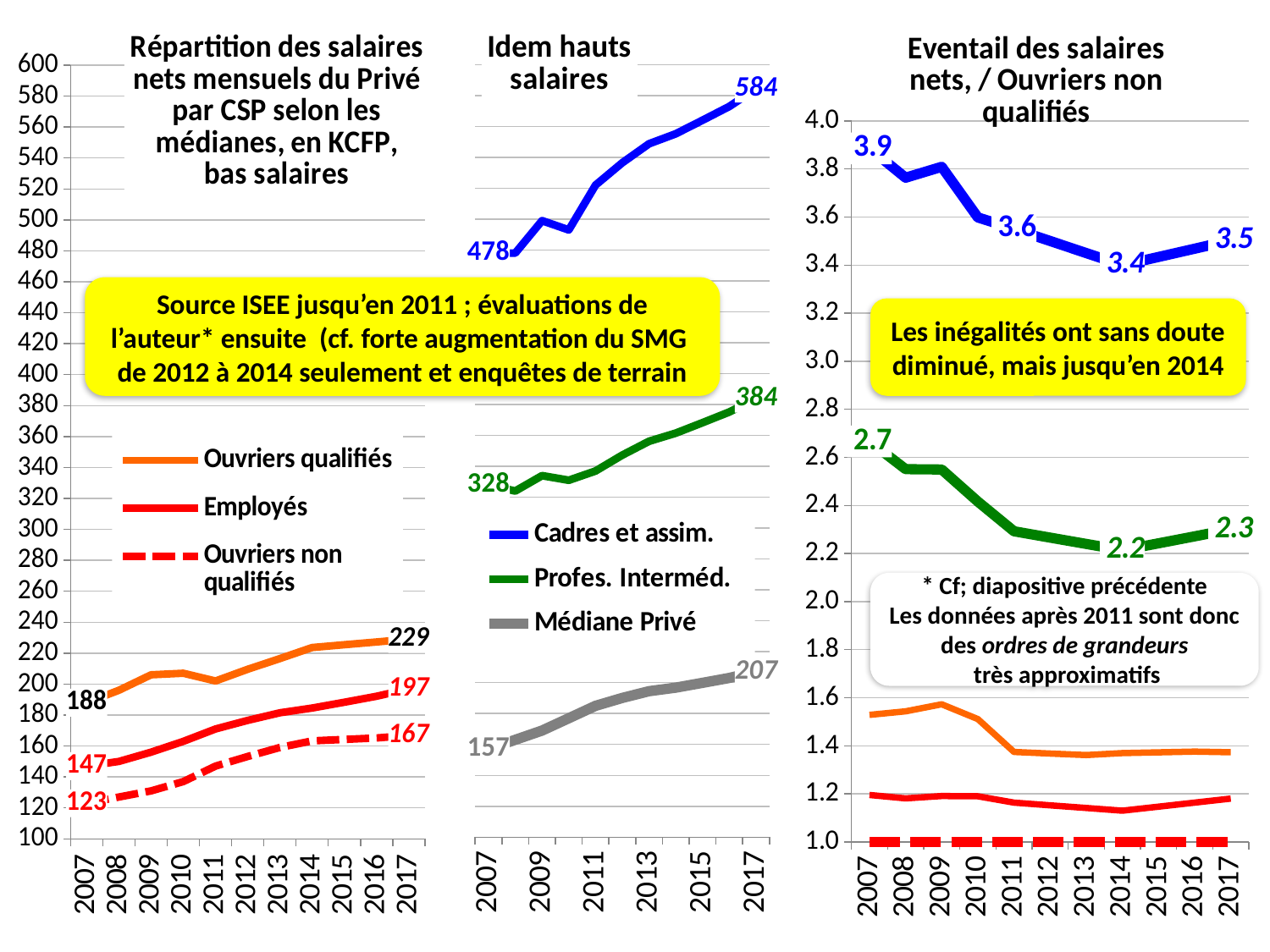

### Chart: Répartition des salaires nets mensuels du Privé par CSP selon les médianes, en KCFP,
bas salaires

| Category | Ouvriers qualifiés | Employés | Ouvriers non qualifiés |
|---|---|---|---|
| 2007.0 | 188.0 | 147.0 | 123.0 |
| 2008.0 | 196.0 | 150.0 | 127.0 |
| 2009.0 | 206.0 | 156.0 | 131.0 |
| 2010.0 | 207.0 | 163.0 | 137.0 |
| 2011.0 | 202.0 | 171.0 | 147.0 |
| 2012.0 | 209.5810727743372 | 176.5626408139191 | 153.2519192961761 |
| 2013.0 | 216.4972481758903 | 181.4739750948955 | 159.0473527806053 |
| 2014.0 | 223.6416573656947 | 184.513427613035 | 163.3016621375404 |
| 2015.0 | 225.4307906246202 | 188.2876647961859 | 164.2333114145018 |
| 2016.0 | 227.2342369496172 | 192.153808246382 | 165.1831012893456 |
| 2017.0 | 229.0521108452141 | 196.90961500048 | 166.8349323022391 |

### Chart: Idem hauts salaires

| Category | Cadres et assim. | Profes. Interméd. | Médiane Privé |
|---|---|---|---|
| 2007.0 | 478.0 | 328.0 | 157.0 |
| 2008.0 | 478.0 | 324.0 | 163.0 |
| 2009.0 | 499.0 | 334.0 | 169.0 |
| 2010.0 | 493.0 | 331.0 | 177.0 |
| 2011.0 | 522.0 | 337.0 | 185.0 |
| 2012.0 | 536.4621999410188 | 347.2886313116418 | 190.125492316262 |
| 2013.0 | 548.771082748452 | 356.2543681023871 | 194.4878358399685 |
| 2014.0 | 555.2280239475081 | 361.5086556280726 | 196.7762153836954 |
| 2015.0 | 563.9796014757634 | 368.2707044621877 | 199.8778281092266 |
| 2016.0 | 572.9136057823187 | 375.187997314019 | 203.0440940033126 |
| 2017.0 | 584.4291692585447 | 383.8173212522412 | 207.1252802927792 |

### Chart: Eventail des salaires nets, / Ouvriers non qualifiés

| Category | Cadres et assim. | Profes. Interméd. | Employés | Ouvriers qualifiés | Ouvriers non qualifiés |
|---|---|---|---|---|---|
| 2007.0 | 3.886178861788618 | 2.666666666666666 | 1.195121951219512 | 1.528455284552846 | 1.0 |
| 2008.0 | 3.763779527559055 | 2.551181102362205 | 1.181102362204724 | 1.543307086614173 | 1.0 |
| 2009.0 | 3.809160305343511 | 2.549618320610687 | 1.190839694656489 | 1.572519083969466 | 1.0 |
| 2010.0 | 3.598540145985401 | 2.416058394160572 | 1.18978102189781 | 1.510948905109489 | 1.0 |
| 2011.0 | 3.551020408163263 | 2.292517006802721 | 1.163265306122449 | 1.374149659863945 | 1.0 |
| 2012.0 | 3.500525164087821 | 2.266129082797772 | 1.152107207693057 | 1.367559204066469 | 1.0 |
| 2013.0 | 3.450362883470579 | 2.239926423634444 | 1.141005945224547 | 1.36121252187412 | 1.0 |
| 2014.0 | 3.400014529428787 | 2.213747557104427 | 1.12989313885629 | 1.369500190251175 | 1.0 |
| 2015.0 | 3.434014674723076 | 2.242363021791149 | 1.146464521566972 | 1.372625252958973 | 1.0 |
| 2016.0 | 3.468354821470307 | 2.271346126725243 | 1.163277640064359 | 1.375650627551657 | 1.0 |
| 2017.0 | 3.50303836968501 | 2.300581274891014 | 1.180266100649457 | 1.37292656690304 | 1.0 |
Source ISEE jusqu’en 2011 ; évaluations de l’auteur* ensuite  (cf. forte augmentation du SMG
de 2012 à 2014 seulement et enquêtes de terrain
Les inégalités ont sans doute diminué, mais jusqu’en 2014
* Cf; diapositive précédente
Les données après 2011 sont donc des ordres de grandeurs
 très approximatifs